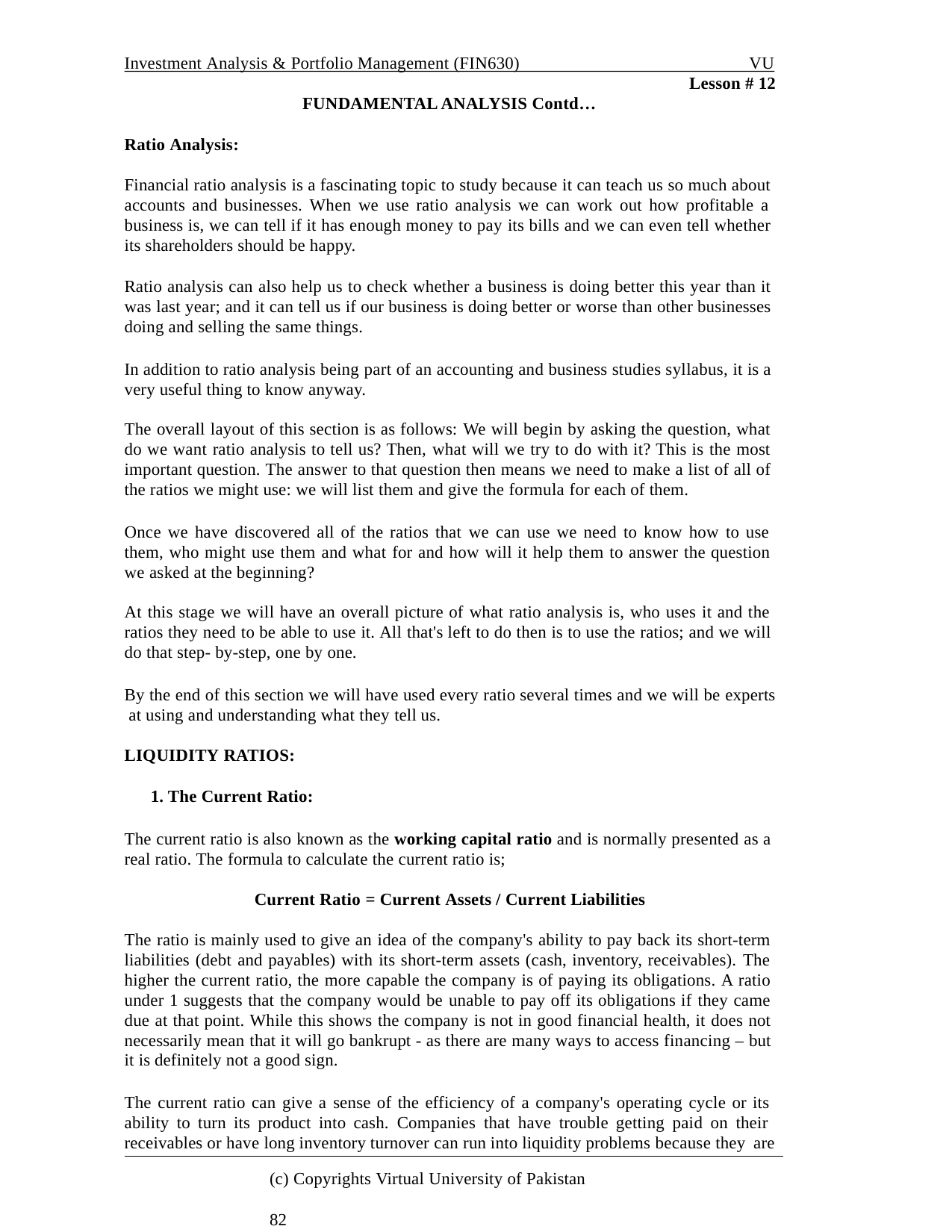

Investment Analysis & Portfolio Management (FIN630)
VU
Lesson # 12
FUNDAMENTAL ANALYSIS Contd…

Ratio Analysis:

Financial ratio analysis is a fascinating topic to study because it can teach us so much about  accounts and businesses. When we use ratio analysis we can work out how profitable a  business is, we can tell if it has enough money to pay its bills and we can even tell whether  its shareholders should be happy.

Ratio analysis can also help us to check whether a business is doing better this year than it  was last year; and it can tell us if our business is doing better or worse than other businesses  doing and selling the same things.

In addition to ratio analysis being part of an accounting and business studies syllabus, it is a  very useful thing to know anyway.

The overall layout of this section is as follows: We will begin by asking the question, what  do we want ratio analysis to tell us? Then, what will we try to do with it? This is the most  important question. The answer to that question then means we need to make a list of all of  the ratios we might use: we will list them and give the formula for each of them.

Once we have discovered all of the ratios that we can use we need to know how to use  them, who might use them and what for and how will it help them to answer the question  we asked at the beginning?

At this stage we will have an overall picture of what ratio analysis is, who uses it and the  ratios they need to be able to use it. All that's left to do then is to use the ratios; and we will  do that step- by-step, one by one.

By the end of this section we will have used every ratio several times and we will be experts  at using and understanding what they tell us.

LIQUIDITY RATIOS:

1. The Current Ratio:

The current ratio is also known as the working capital ratio and is normally presented as a  real ratio. The formula to calculate the current ratio is;

Current Ratio = Current Assets / Current Liabilities

The ratio is mainly used to give an idea of the company's ability to pay back its short-term  liabilities (debt and payables) with its short-term assets (cash, inventory, receivables). The  higher the current ratio, the more capable the company is of paying its obligations. A ratio  under 1 suggests that the company would be unable to pay off its obligations if they came  due at that point. While this shows the company is not in good financial health, it does not  necessarily mean that it will go bankrupt - as there are many ways to access financing – but  it is definitely not a good sign.

The current ratio can give a sense of the efficiency of a company's operating cycle or its  ability to turn its product into cash. Companies that have trouble getting paid on their  receivables or have long inventory turnover can run into liquidity problems because they are
(c) Copyrights Virtual University of Pakistan	82